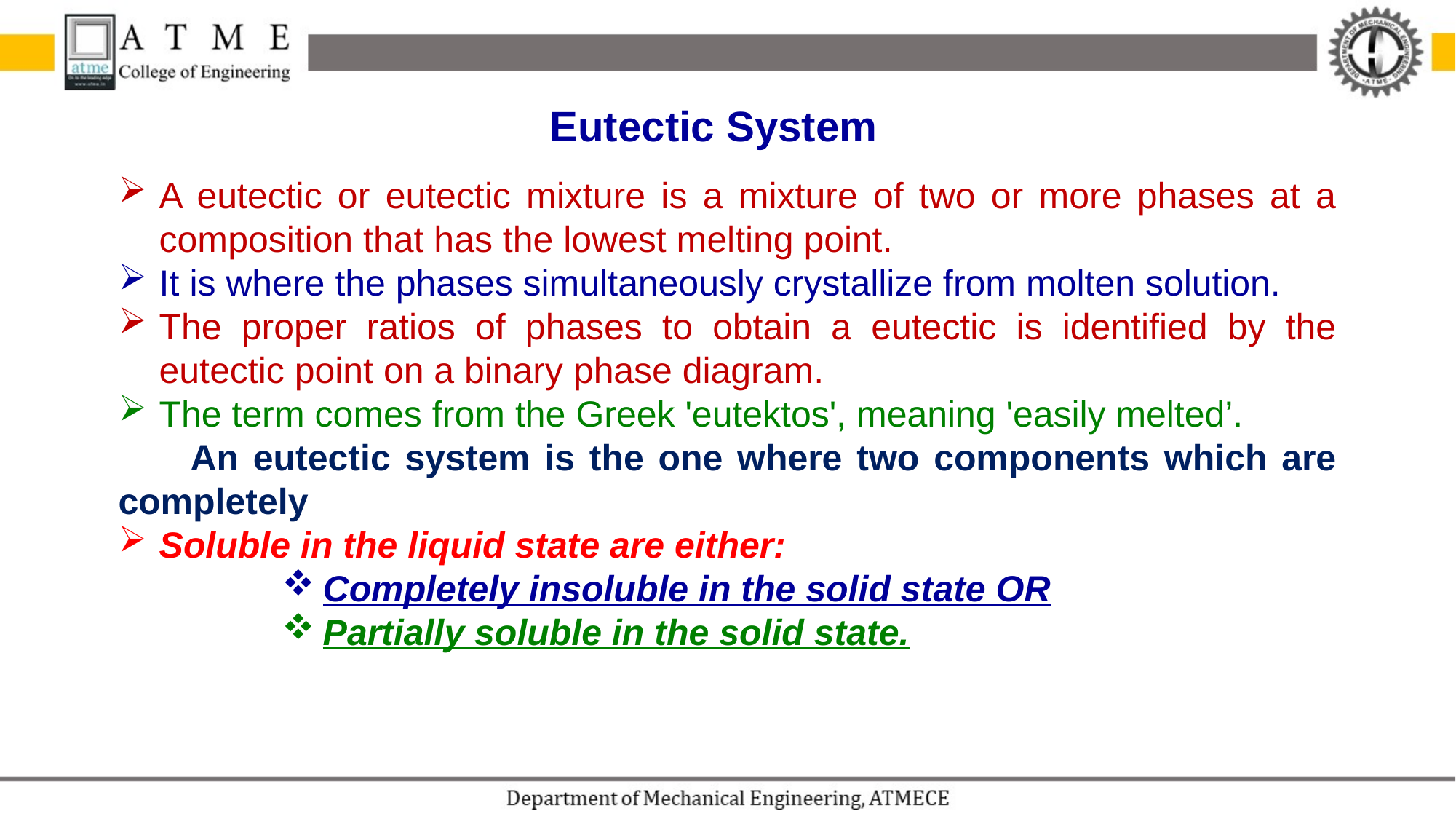

Eutectic System
A eutectic or eutectic mixture is a mixture of two or more phases at a composition that has the lowest melting point.
It is where the phases simultaneously crystallize from molten solution.
The proper ratios of phases to obtain a eutectic is identified by the eutectic point on a binary phase diagram.
The term comes from the Greek 'eutektos', meaning 'easily melted’.
     An eutectic system is the one where two components which are completely
Soluble in the liquid state are either:
Completely insoluble in the solid state OR
Partially soluble in the solid state.